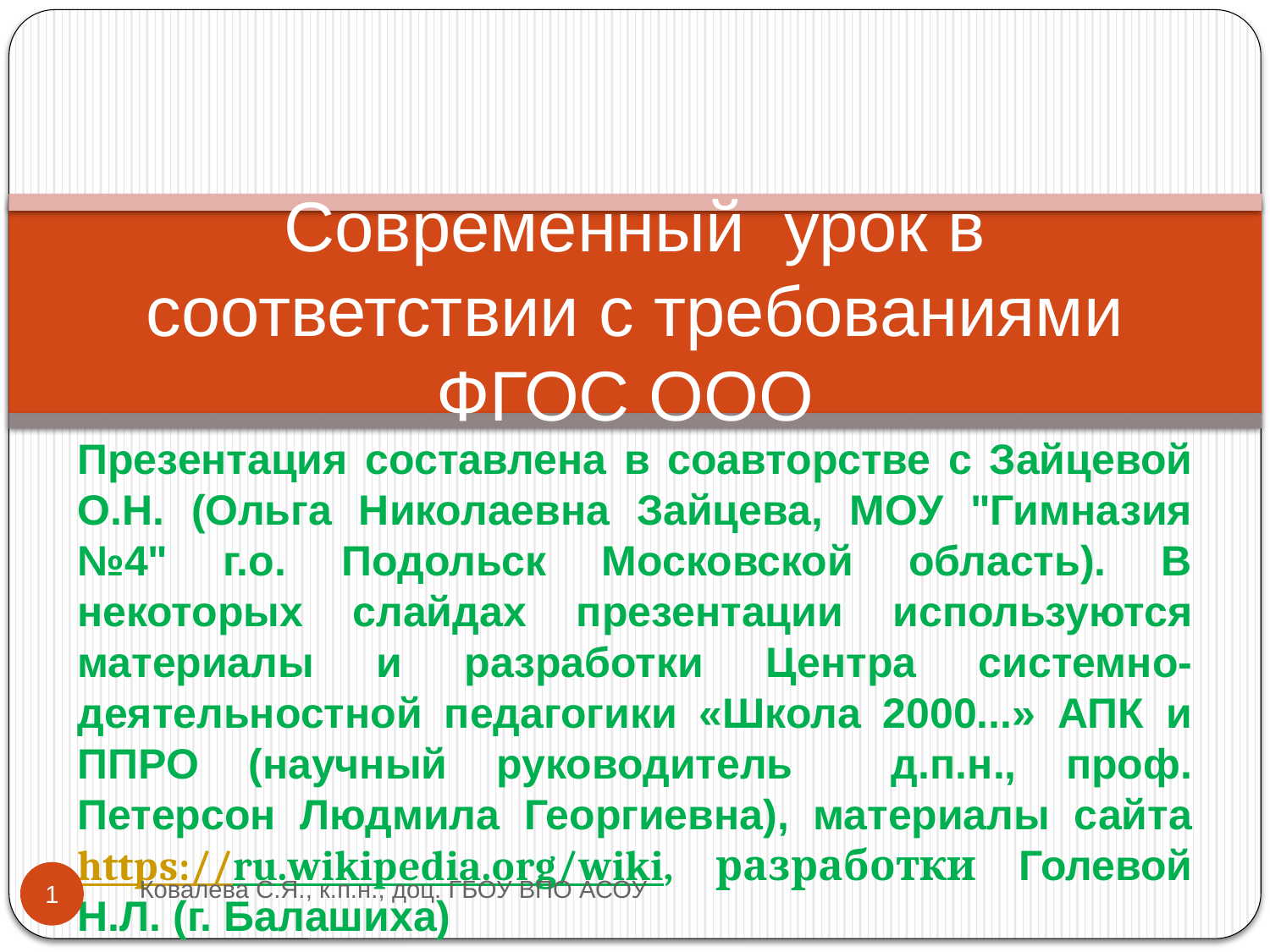

# Современный  урок в соответствии с требованиями ФГОС ООО
Презентация составлена в соавторстве с Зайцевой О.Н. (Ольга Николаевна Зайцева, МОУ "Гимназия №4" г.о. Подольск Московской область). В некоторых слайдах презентации используются материалы и разработки Центра системно-деятельностной педагогики «Школа 2000...» АПК и ППРО (научный руководитель  д.п.н., проф. Петерсон Людмила Георгиевна), материалы сайта https://ru.wikipedia.org/wiki, разработки Голевой Н.Л. (г. Балашиха)
Ковалева С.Я., к.п.н., доц. ГБОУ ВПО АСОУ
1